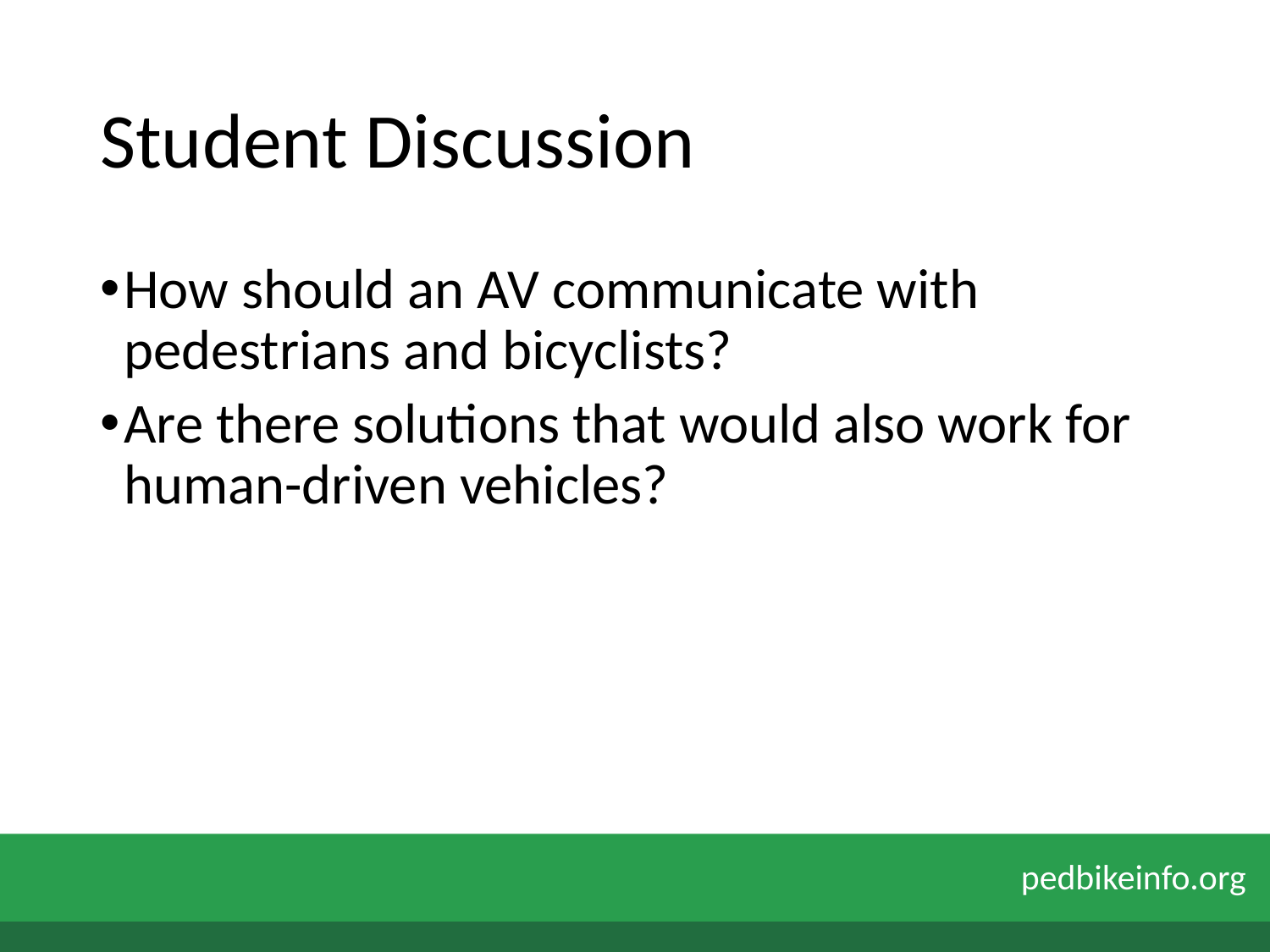

# Student Discussion
How should an AV communicate with pedestrians and bicyclists?
Are there solutions that would also work for human-driven vehicles?